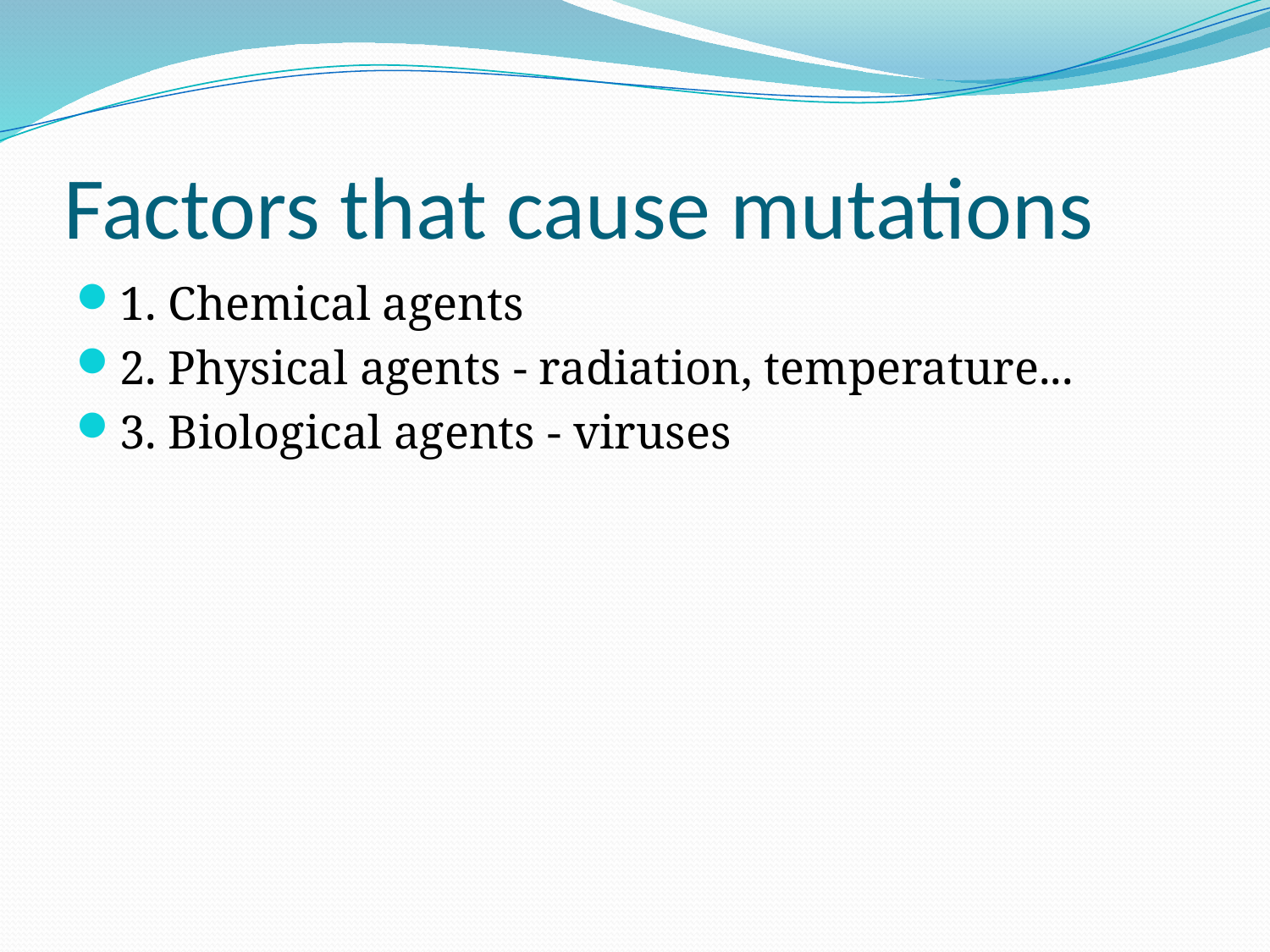

# Factors that cause mutations
1. Chemical agents
2. Physical agents - radiation, temperature...
3. Biological agents - viruses